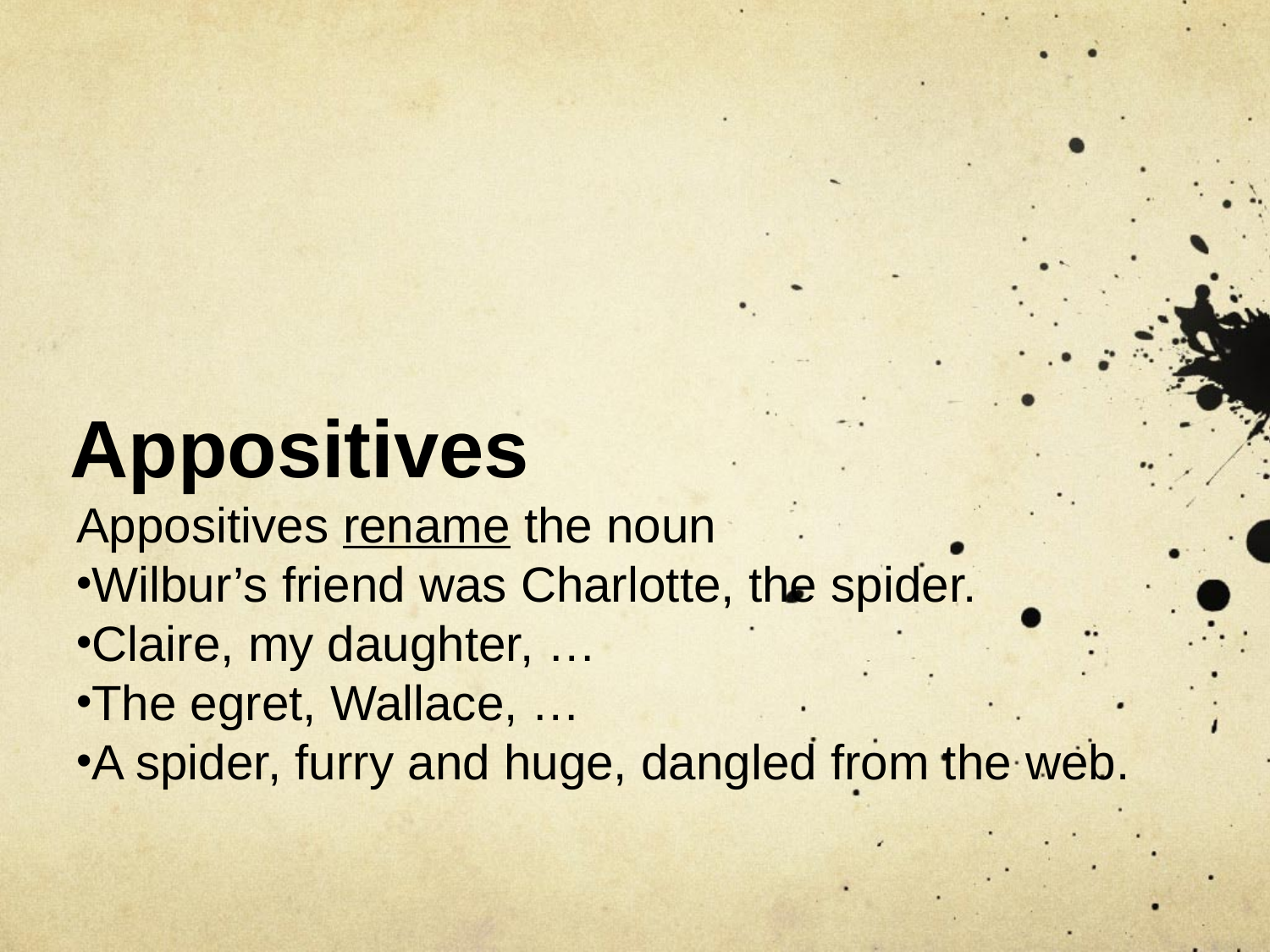

# Appositives
Appositives rename the noun
Wilbur’s friend was Charlotte, the spider.
Claire, my daughter, …
The egret, Wallace, …
A spider, furry and huge, dangled from the web.